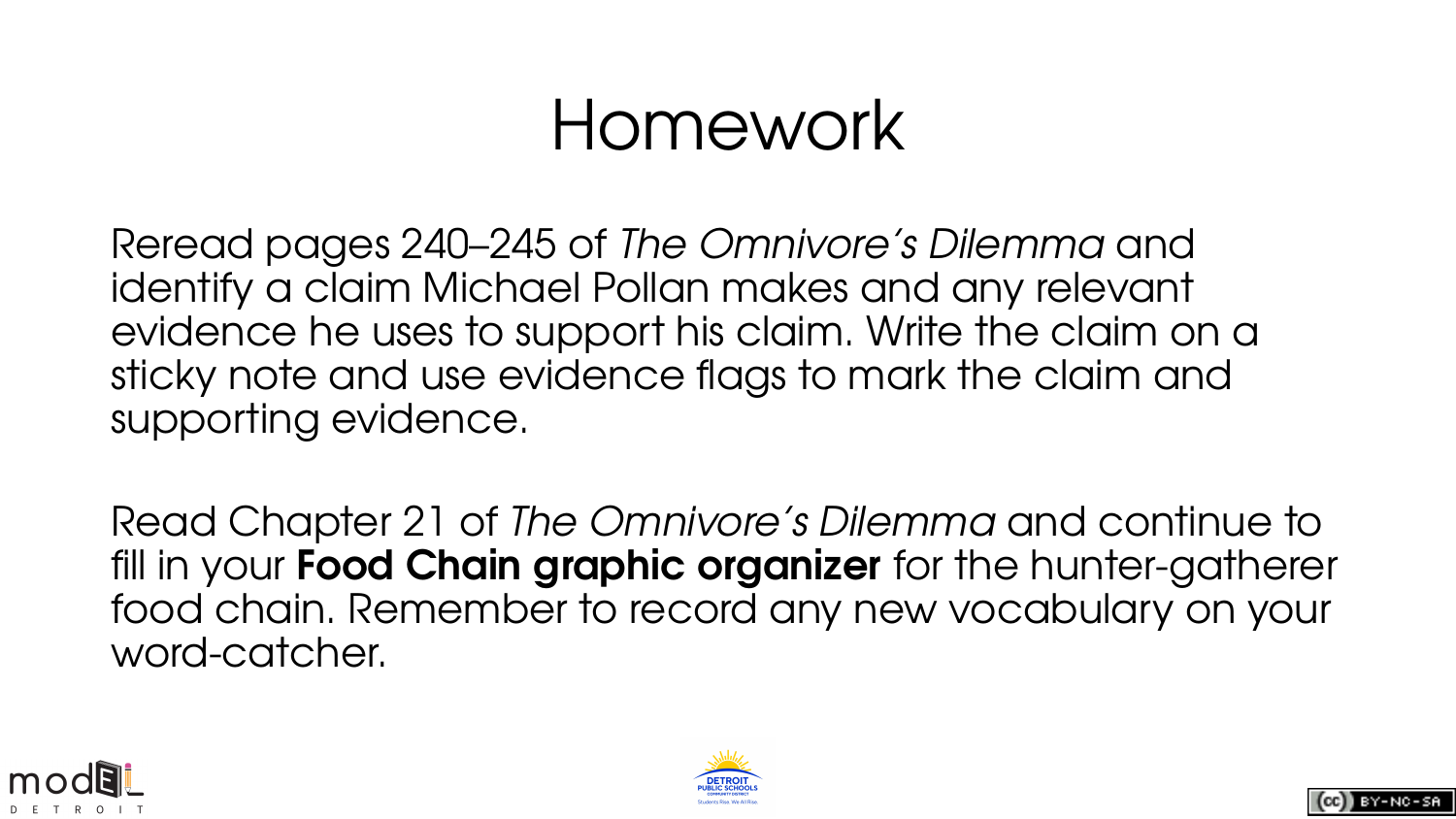

# Homework
Reread pages 240–245 of The Omnivore’s Dilemma and identify a claim Michael Pollan makes and any relevant evidence he uses to support his claim. Write the claim on a sticky note and use evidence flags to mark the claim and supporting evidence.
Read Chapter 21 of The Omnivore’s Dilemma and continue to fill in your Food Chain graphic organizer for the hunter-gatherer food chain. Remember to record any new vocabulary on your word-catcher.